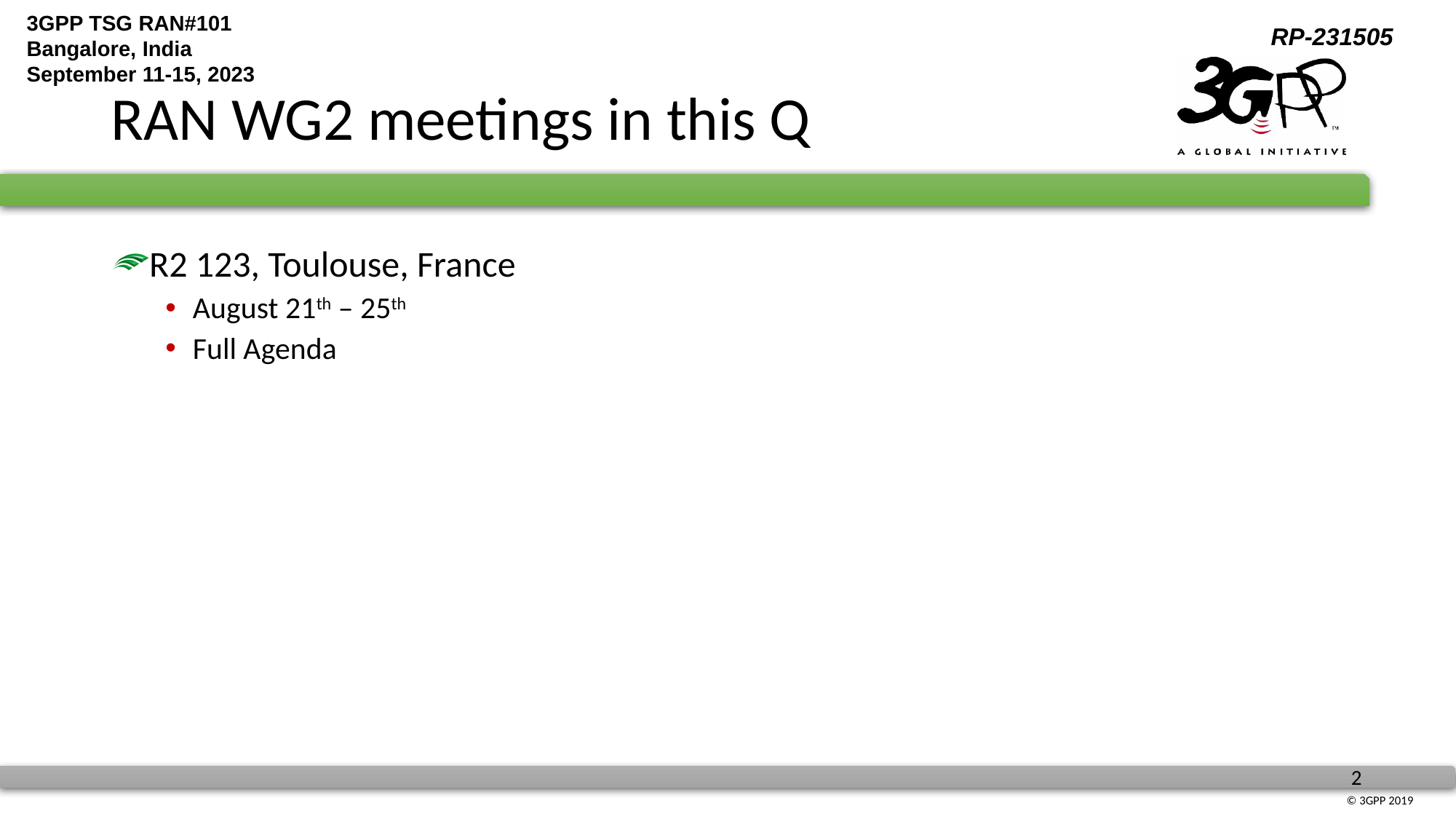

# RAN WG2 meetings in this Q
R2 123, Toulouse, France
August 21th – 25th
Full Agenda